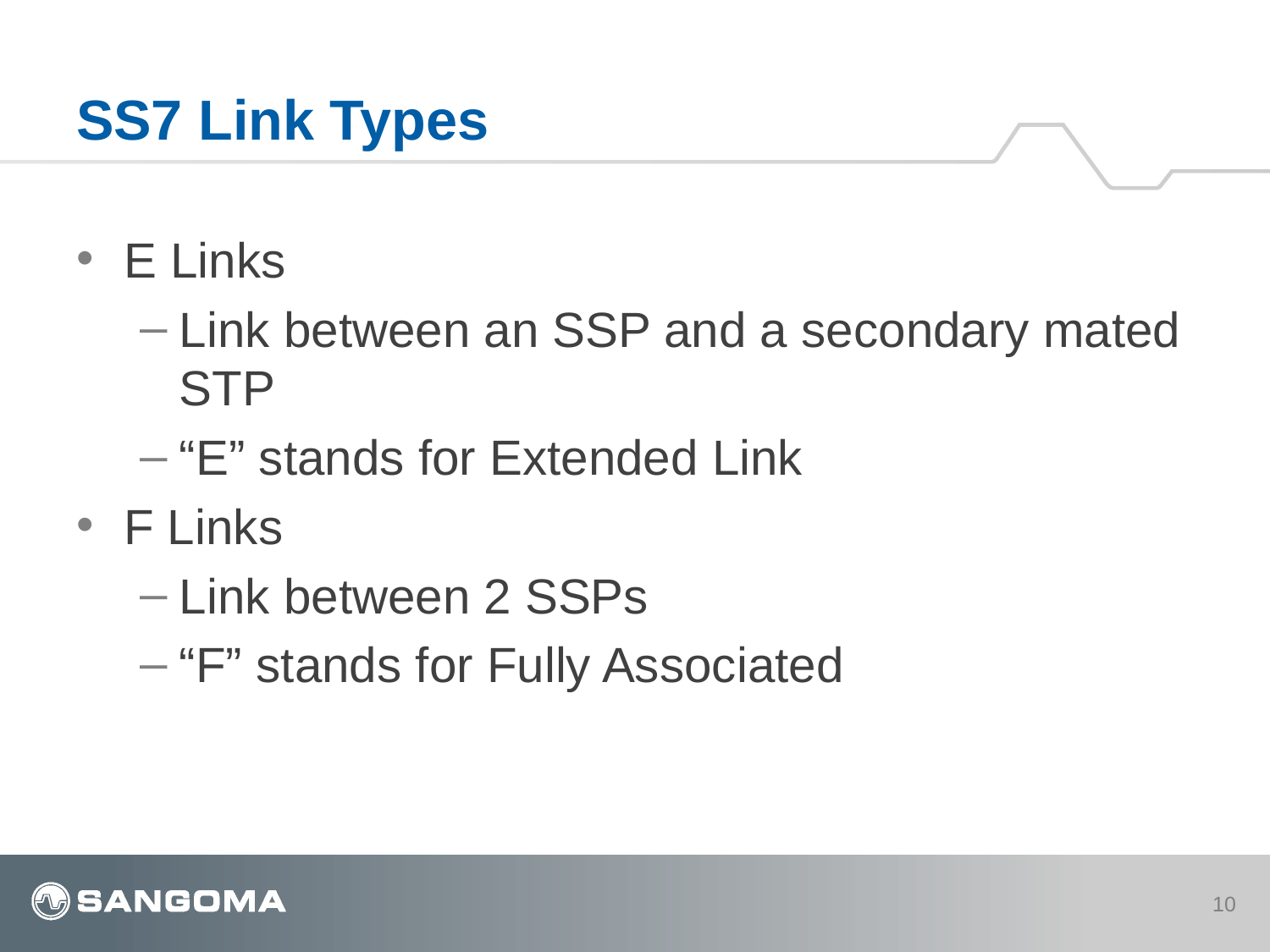

# SS7 Link Types
E Links
Link between an SSP and a secondary mated STP
“E” stands for Extended Link
F Links
Link between 2 SSPs
“F” stands for Fully Associated
10